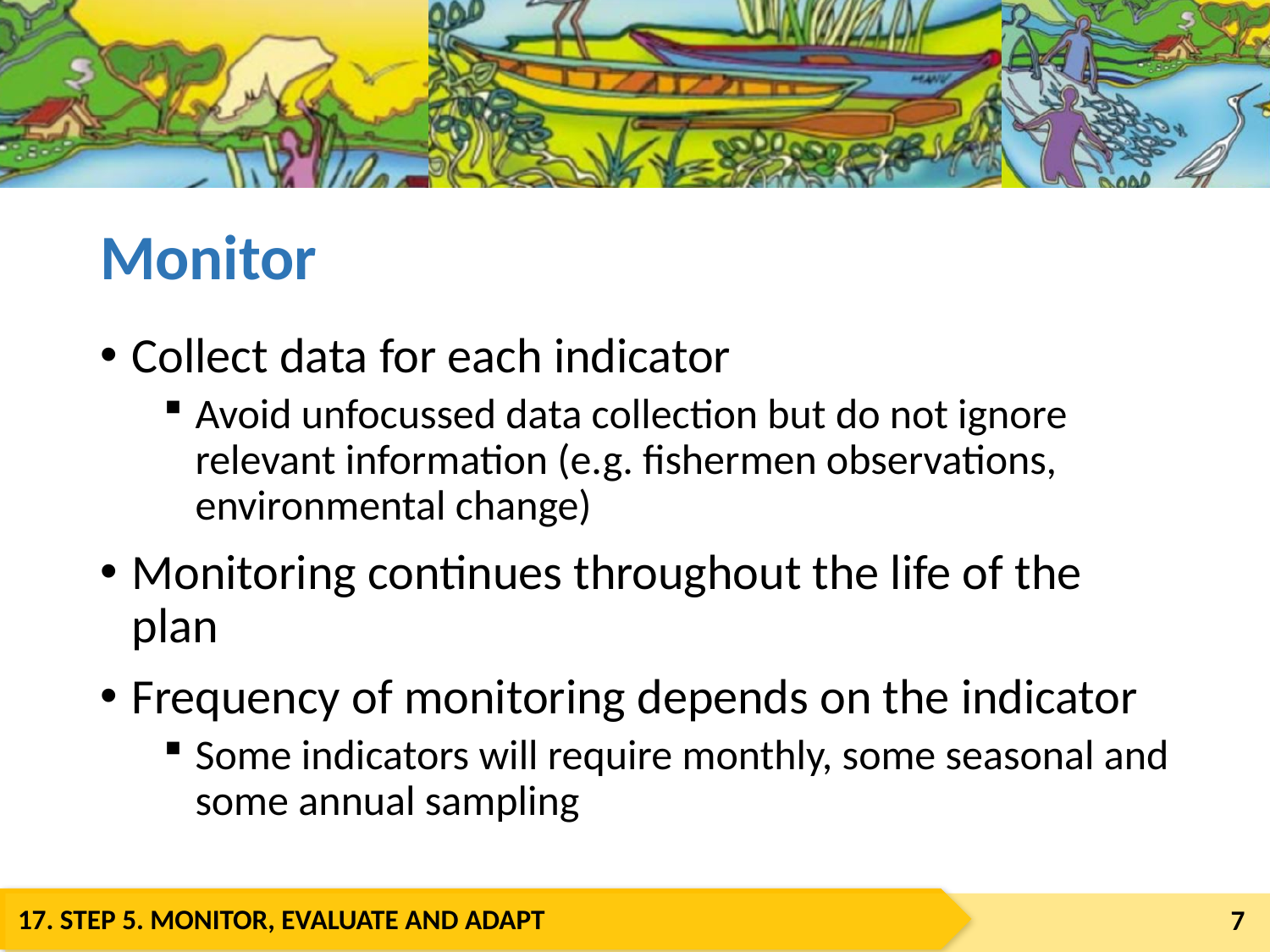

# Monitor
Collect data for each indicator
Avoid unfocussed data collection but do not ignore relevant information (e.g. fishermen observations, environmental change)
Monitoring continues throughout the life of the plan
Frequency of monitoring depends on the indicator
Some indicators will require monthly, some seasonal and some annual sampling

7